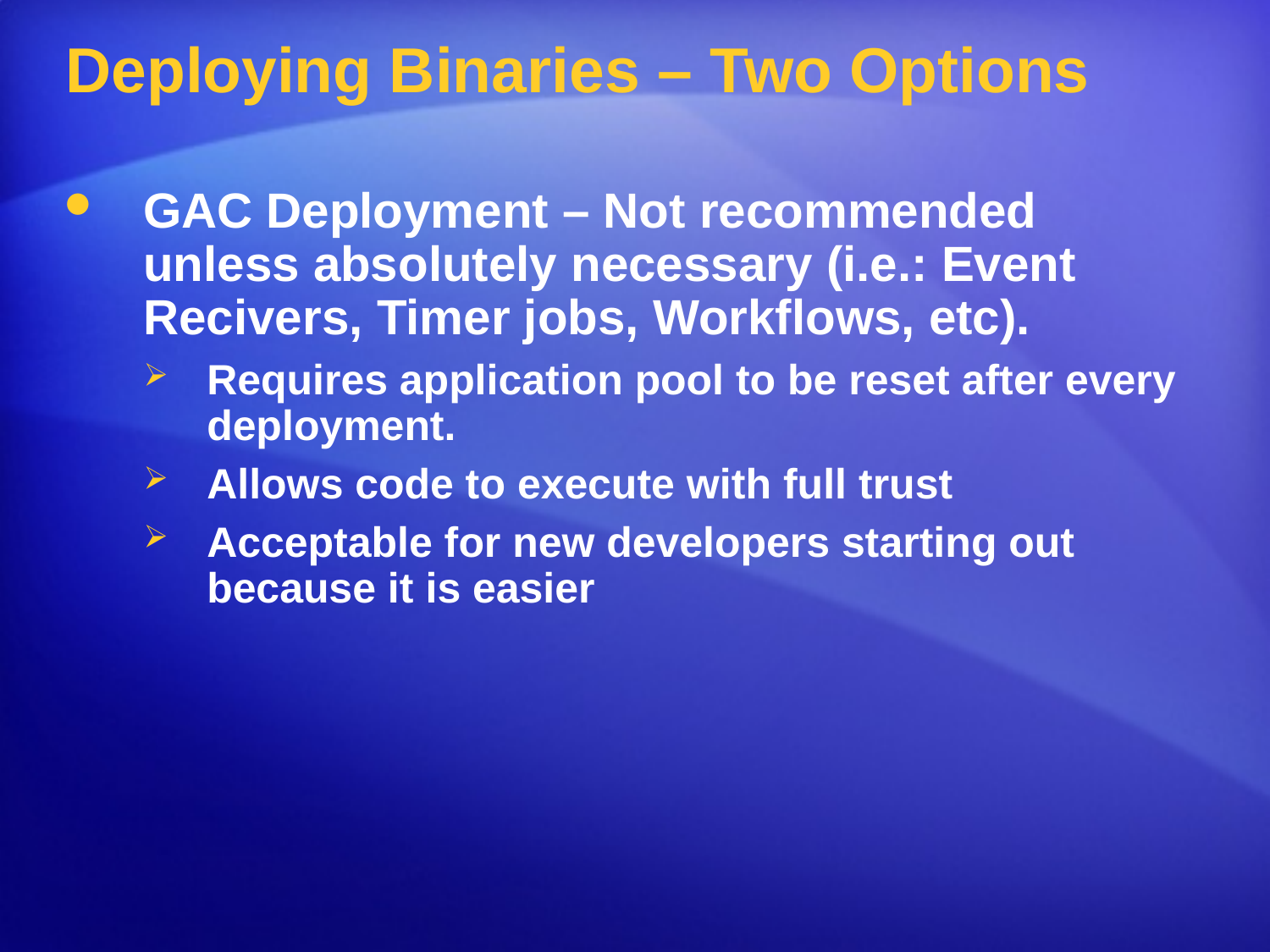

# Deploying Binaries – Two Options
GAC Deployment – Not recommended unless absolutely necessary (i.e.: Event Recivers, Timer jobs, Workflows, etc).
Requires application pool to be reset after every deployment.
Allows code to execute with full trust
Acceptable for new developers starting out because it is easier